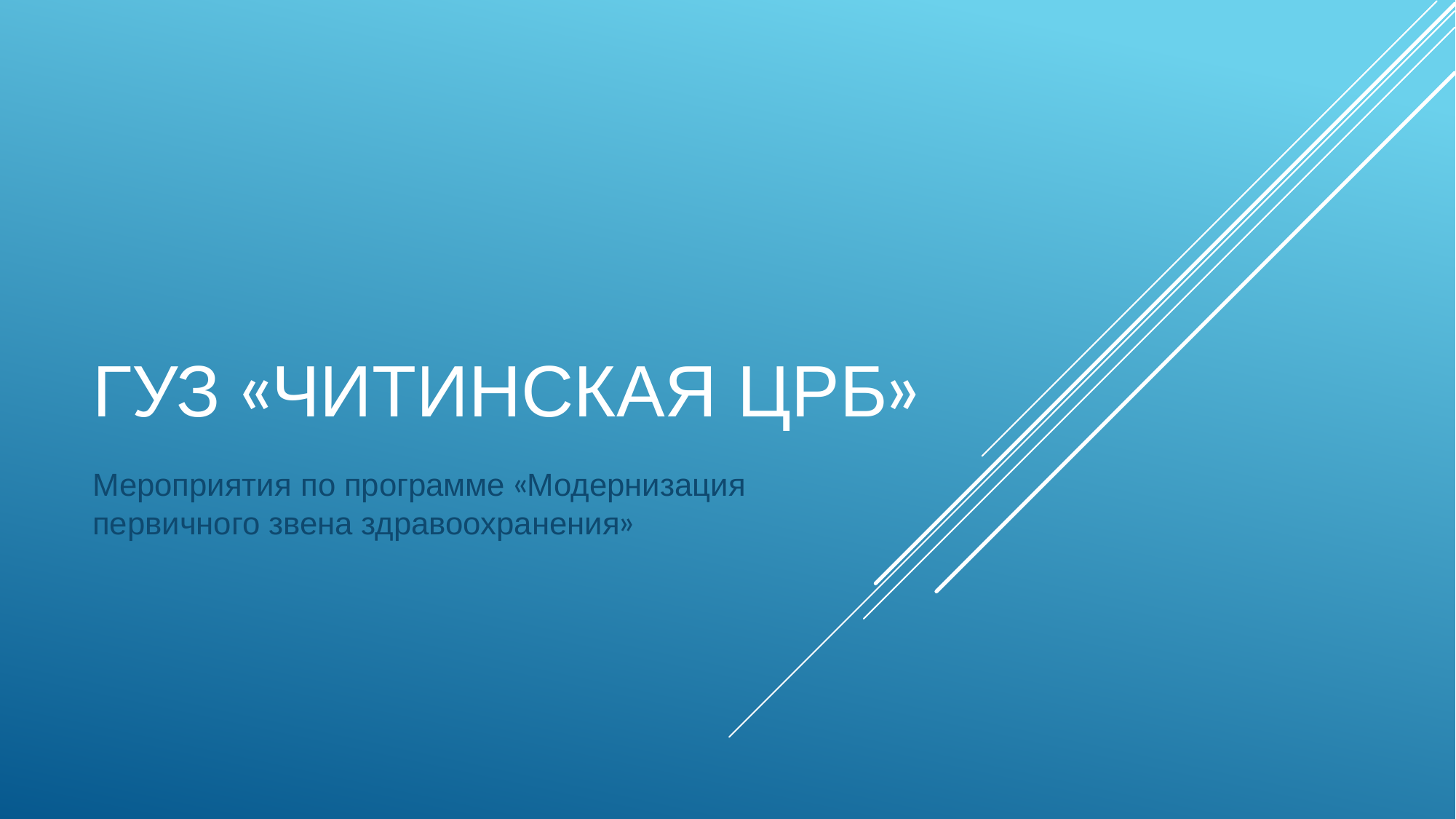

# ГУЗ «Читинская ЦРБ»
Мероприятия по программе «Модернизация первичного звена здравоохранения»